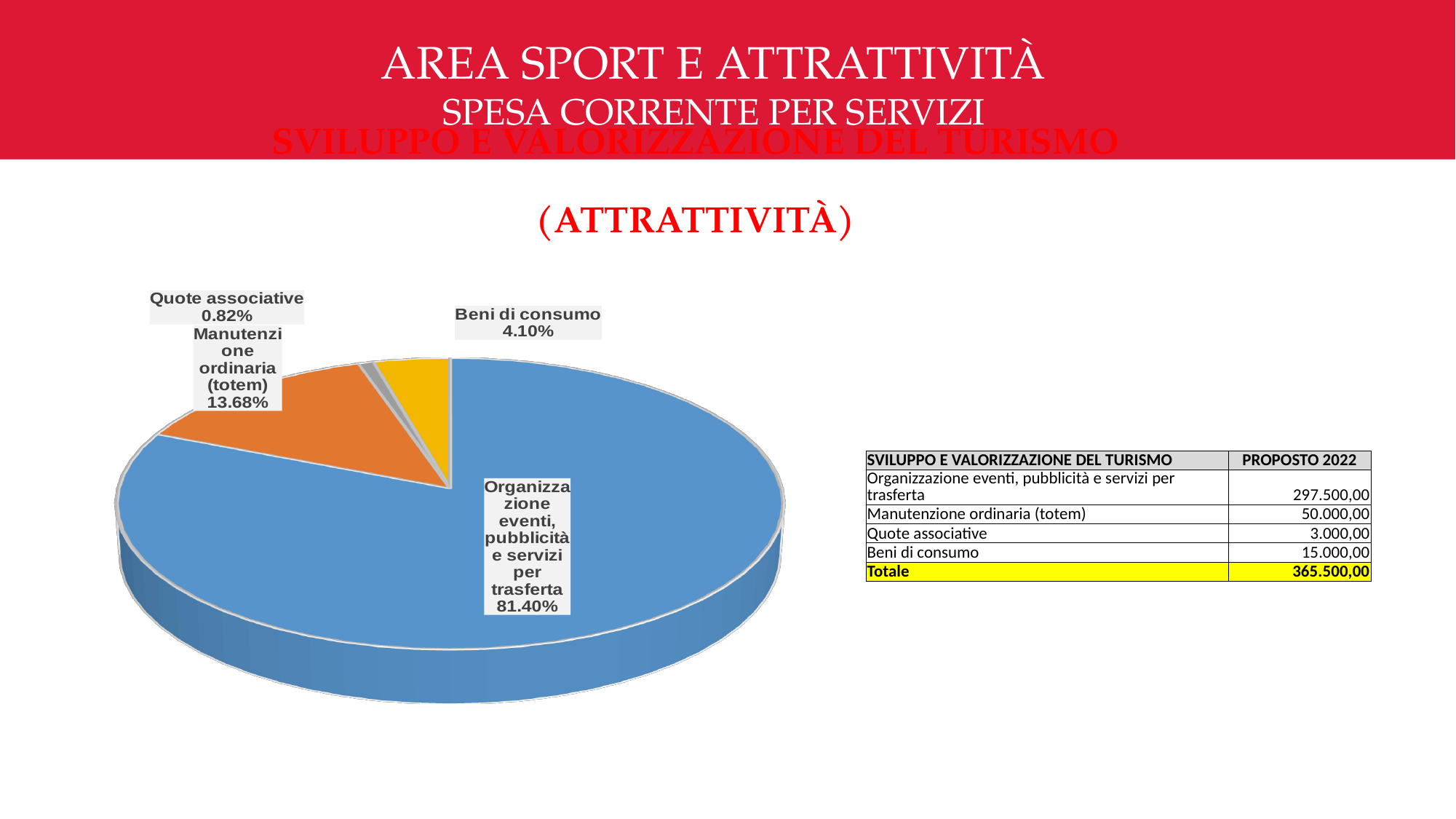

# AREA SPORT E ATTRATTIVITÀ SPESA CORRENTE PER SERVIZI
SVILUPPO E VALORIZZAZIONE DEL TURISMO (ATTRATTIVITÀ)

[unsupported chart]

AREA SPORT TURISMO EQUALITA’ DELLA VITA
| SVILUPPO E VALORIZZAZIONE DEL TURISMO | PROPOSTO 2022 |
| --- | --- |
| Organizzazione eventi, pubblicità e servizi per trasferta | 297.500,00 |
| Manutenzione ordinaria (totem) | 50.000,00 |
| Quote associative | 3.000,00 |
| Beni di consumo | 15.000,00 |
| Totale | 365.500,00 |